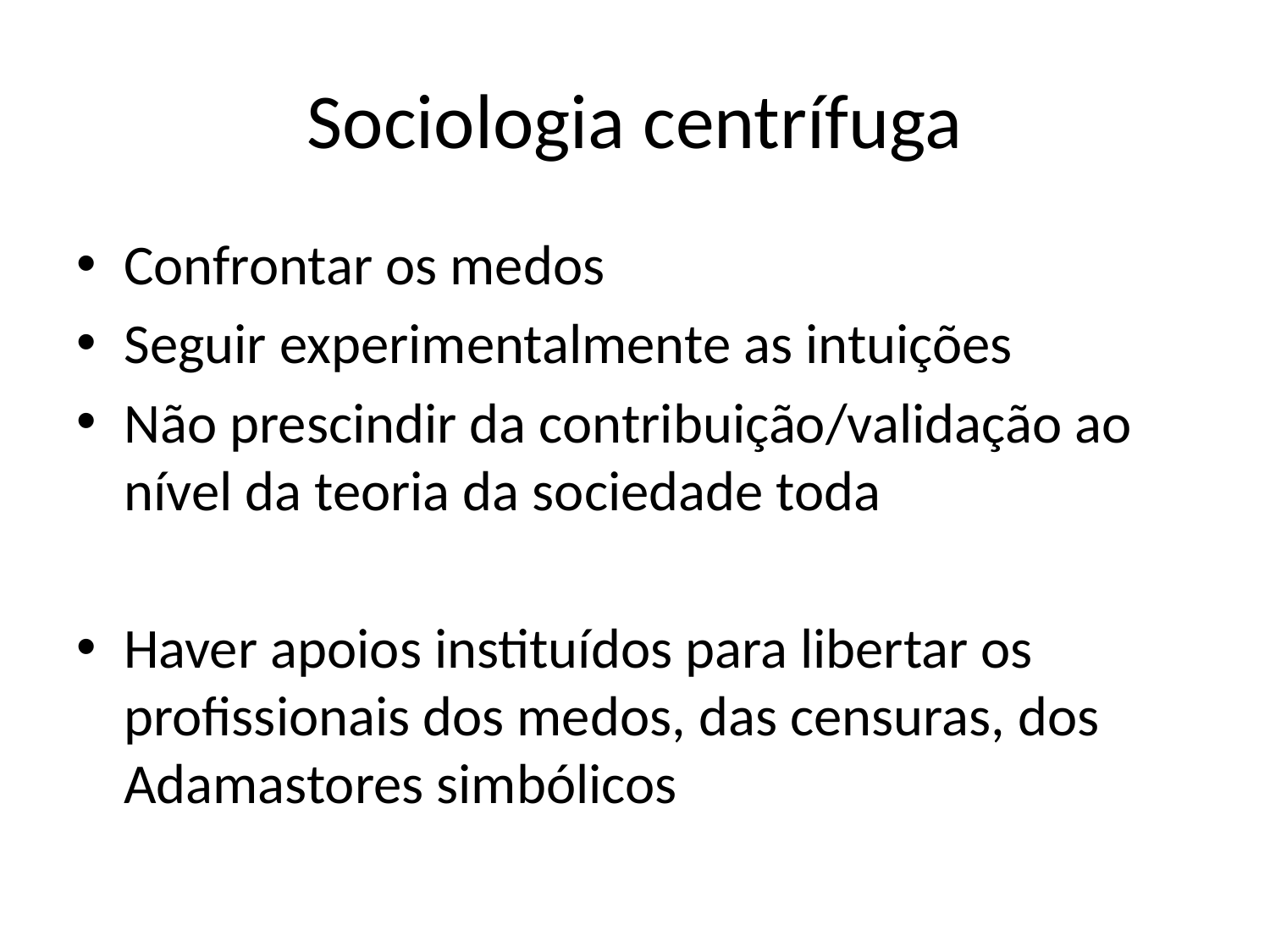

# Sociologia centrífuga
Confrontar os medos
Seguir experimentalmente as intuições
Não prescindir da contribuição/validação ao nível da teoria da sociedade toda

Haver apoios instituídos para libertar os profissionais dos medos, das censuras, dos Adamastores simbólicos